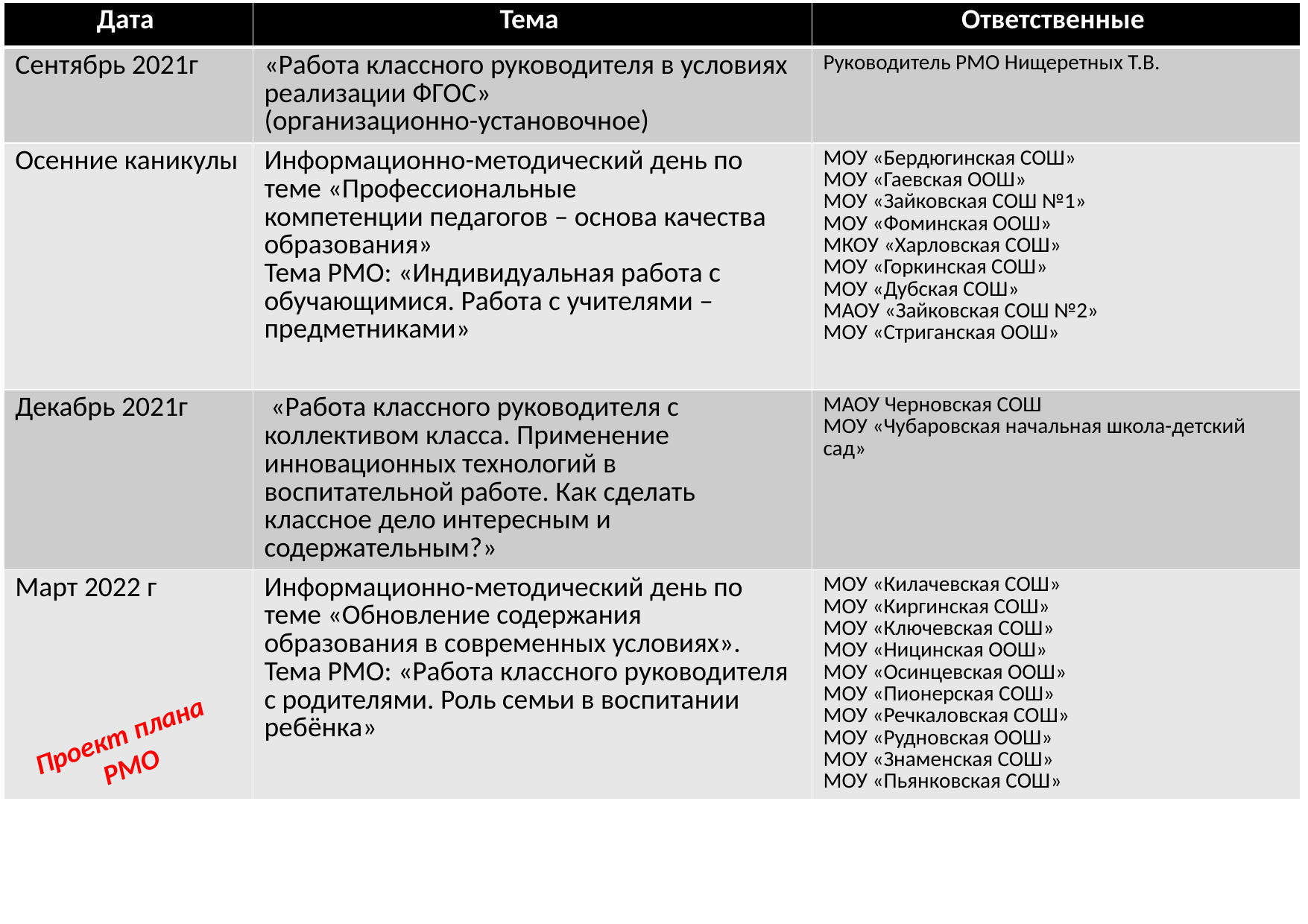

| Дата | Тема | Ответственные |
| --- | --- | --- |
| Сентябрь 2021г | «Работа классного руководителя в условиях реализации ФГОС» (организационно-установочное) | Руководитель РМО Нищеретных Т.В. |
| Осенние каникулы | Информационно-методический день по теме «Профессиональные компетенции педагогов – основа качества образования» Тема РМО: «Индивидуальная работа с обучающимися. Работа с учителями –предметниками» | МОУ «Бердюгинская СОШ» МОУ «Гаевская ООШ» МОУ «Зайковская СОШ №1» МОУ «Фоминская ООШ» МКОУ «Харловская СОШ» МОУ «Горкинская СОШ» МОУ «Дубская СОШ» МАОУ «Зайковская СОШ №2» МОУ «Стриганская ООШ» |
| Декабрь 2021г | «Работа классного руководителя с коллективом класса. Применение инновационных технологий в воспитательной работе. Как сделать классное дело интересным и содержательным?» | МАОУ Черновская СОШ МОУ «Чубаровская начальная школа-детский сад» |
| Март 2022 г | Информационно-методический день по теме «Обновление содержания образования в современных условиях». Тема РМО: «Работа классного руководителя с родителями. Роль семьи в воспитании ребёнка» | МОУ «Килачевская СОШ» МОУ «Киргинская СОШ» МОУ «Ключевская СОШ» МОУ «Ницинская ООШ» МОУ «Осинцевская ООШ» МОУ «Пионерская СОШ» МОУ «Речкаловская СОШ» МОУ «Рудновская ООШ» МОУ «Знаменская СОШ» МОУ «Пьянковская СОШ» |
Проект плана РМО